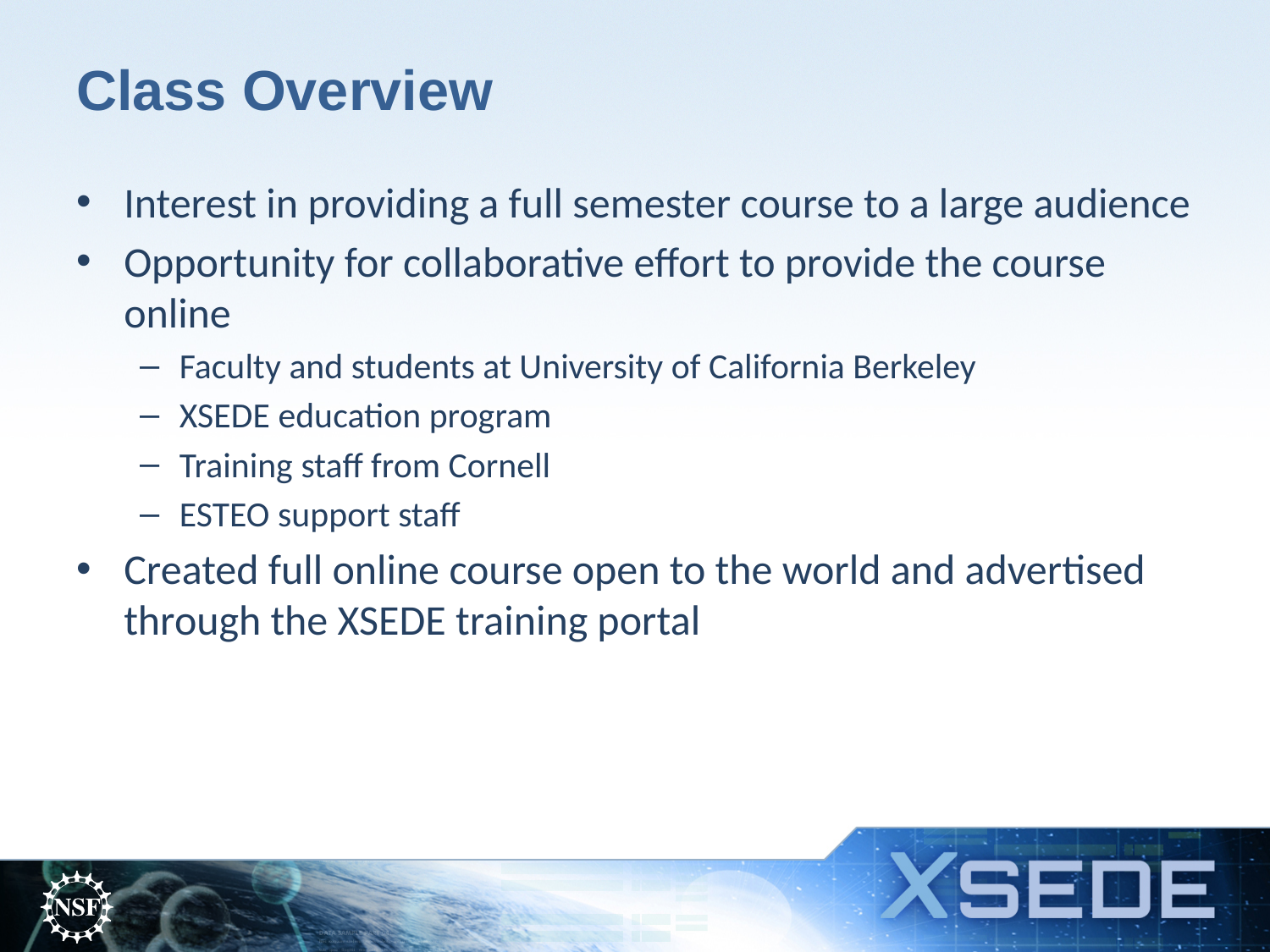

# Class Overview
Interest in providing a full semester course to a large audience
Opportunity for collaborative effort to provide the course online
Faculty and students at University of California Berkeley
XSEDE education program
Training staff from Cornell
ESTEO support staff
Created full online course open to the world and advertised through the XSEDE training portal